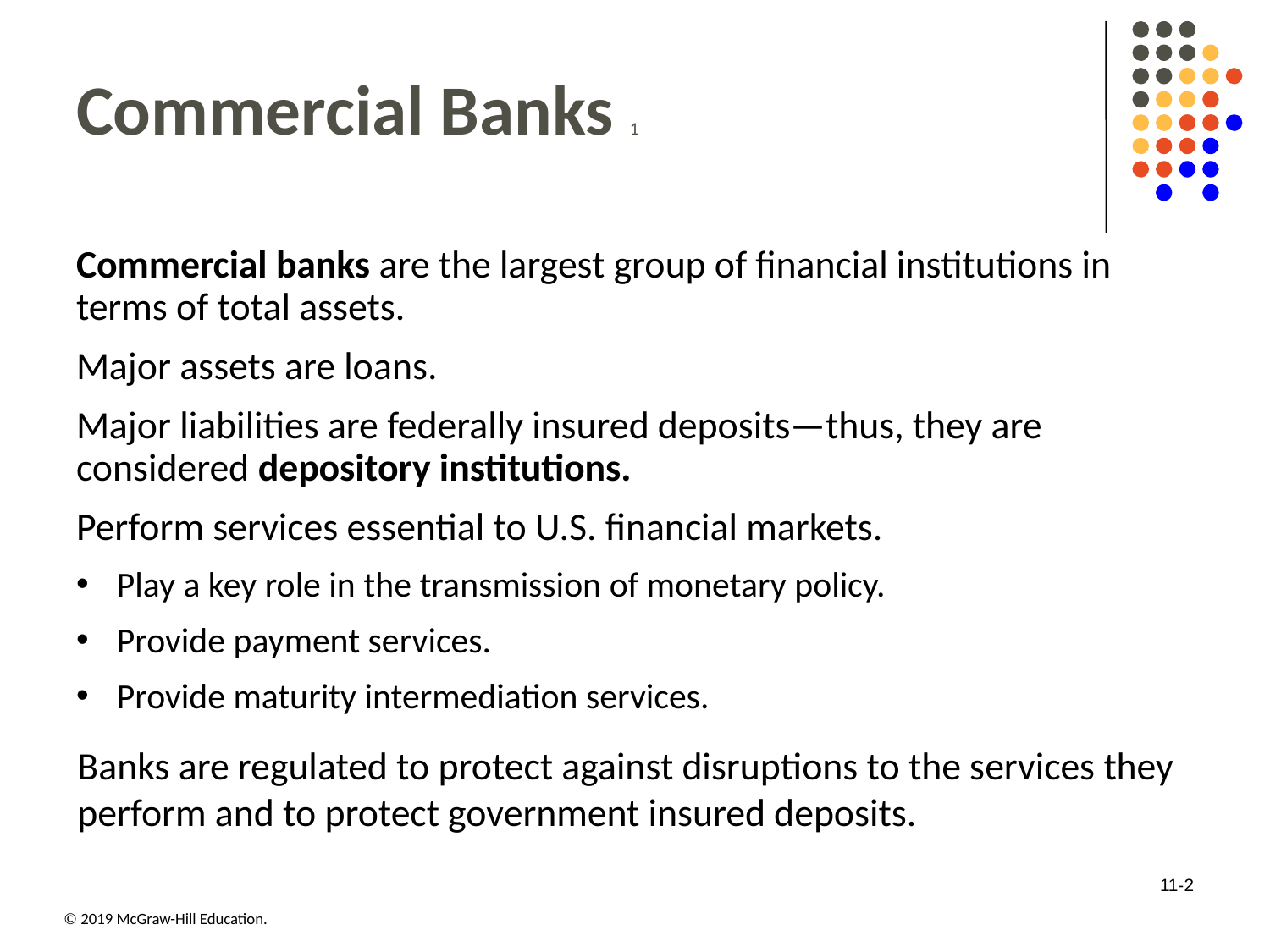

# Commercial Banks 1
Commercial banks are the largest group of financial institutions in terms of total assets.
Major assets are loans.
Major liabilities are federally insured deposits—thus, they are considered depository institutions.
Perform services essential to U.S. financial markets.
Play a key role in the transmission of monetary policy.
Provide payment services.
Provide maturity intermediation services.
Banks are regulated to protect against disruptions to the services they perform and to protect government insured deposits.
11-2